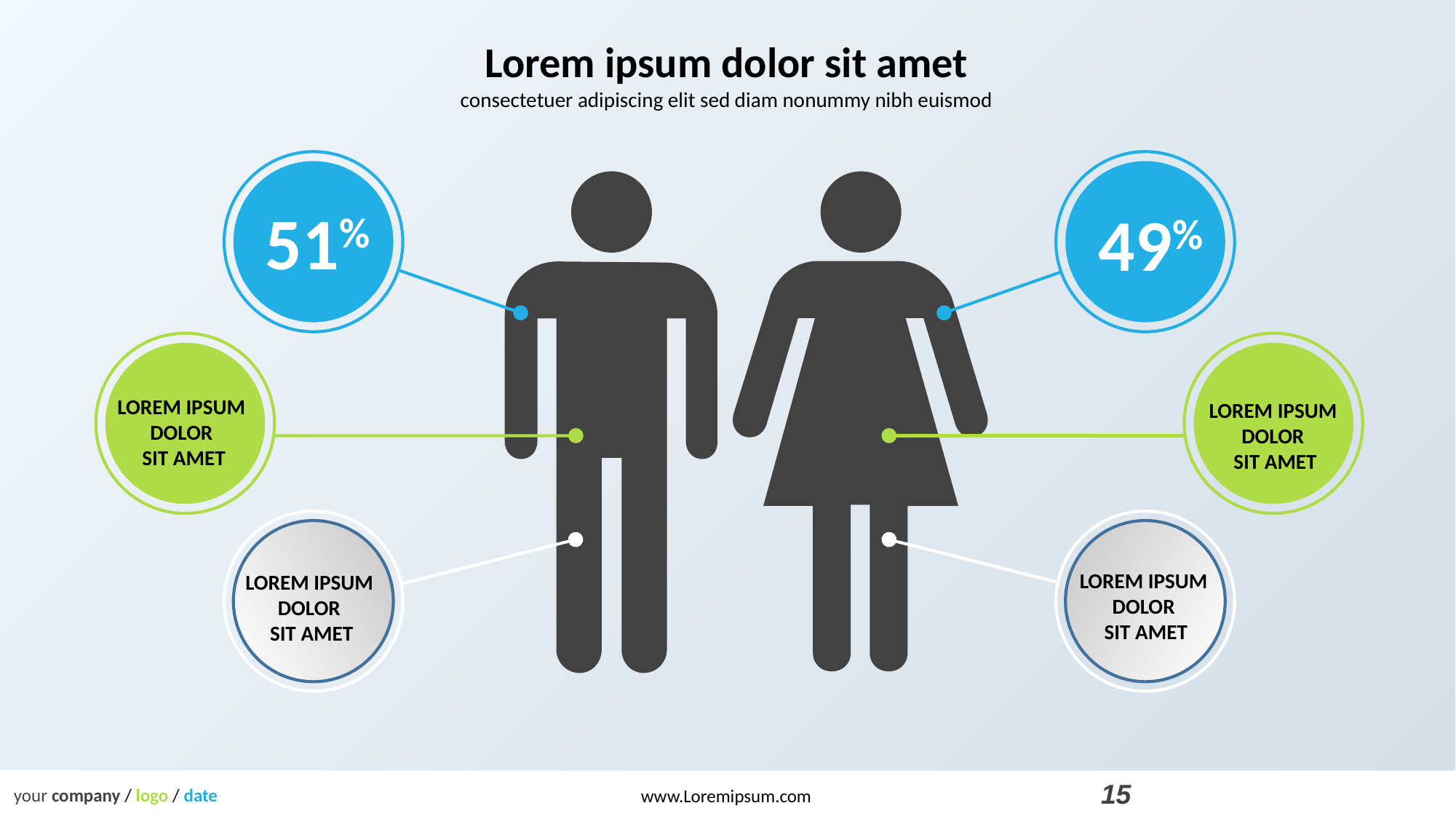

Lorem ipsum dolor sit amet
consectetuer adipiscing elit sed diam nonummy nibh euismod

51%
49%

LOREM IPSUM
DOLOR
SIT AMET
LOREM IPSUM
DOLOR
SIT AMET

LOREM IPSUM
DOLOR
SIT AMET
LOREM IPSUM
DOLOR
SIT AMET

15
your company / logo / date
www.Loremipsum.com